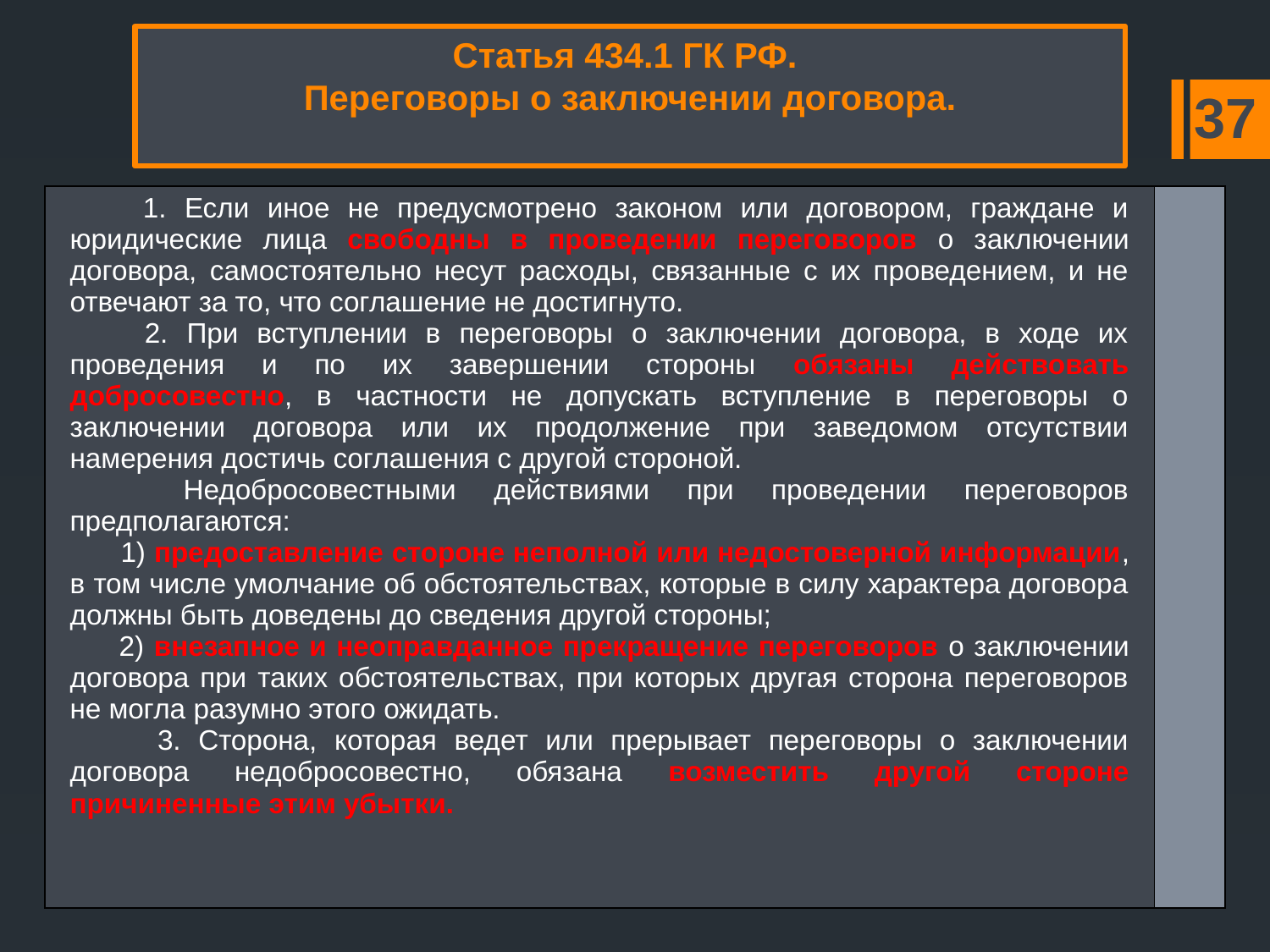

# Статья 434.1 ГК РФ. Переговоры о заключении договора.
37

| 1. Если иное не предусмотрено законом или договором, граждане и юридические лица свободны в проведении переговоров о заключении договора, самостоятельно несут расходы, связанные с их проведением, и не отвечают за то, что соглашение не достигнуто. 2. При вступлении в переговоры о заключении договора, в ходе их проведения и по их завершении стороны обязаны действовать добросовестно, в частности не допускать вступление в переговоры о заключении договора или их продолжение при заведомом отсутствии намерения достичь соглашения с другой стороной. Недобросовестными действиями при проведении переговоров предполагаются: 1) предоставление стороне неполной или недостоверной информации, в том числе умолчание об обстоятельствах, которые в силу характера договора должны быть доведены до сведения другой стороны; 2) внезапное и неоправданное прекращение переговоров о заключении договора при таких обстоятельствах, при которых другая сторона переговоров не могла разумно этого ожидать. 3. Сторона, которая ведет или прерывает переговоры о заключении договора недобросовестно, обязана возместить другой стороне причиненные этим убытки. |  |
| --- | --- |